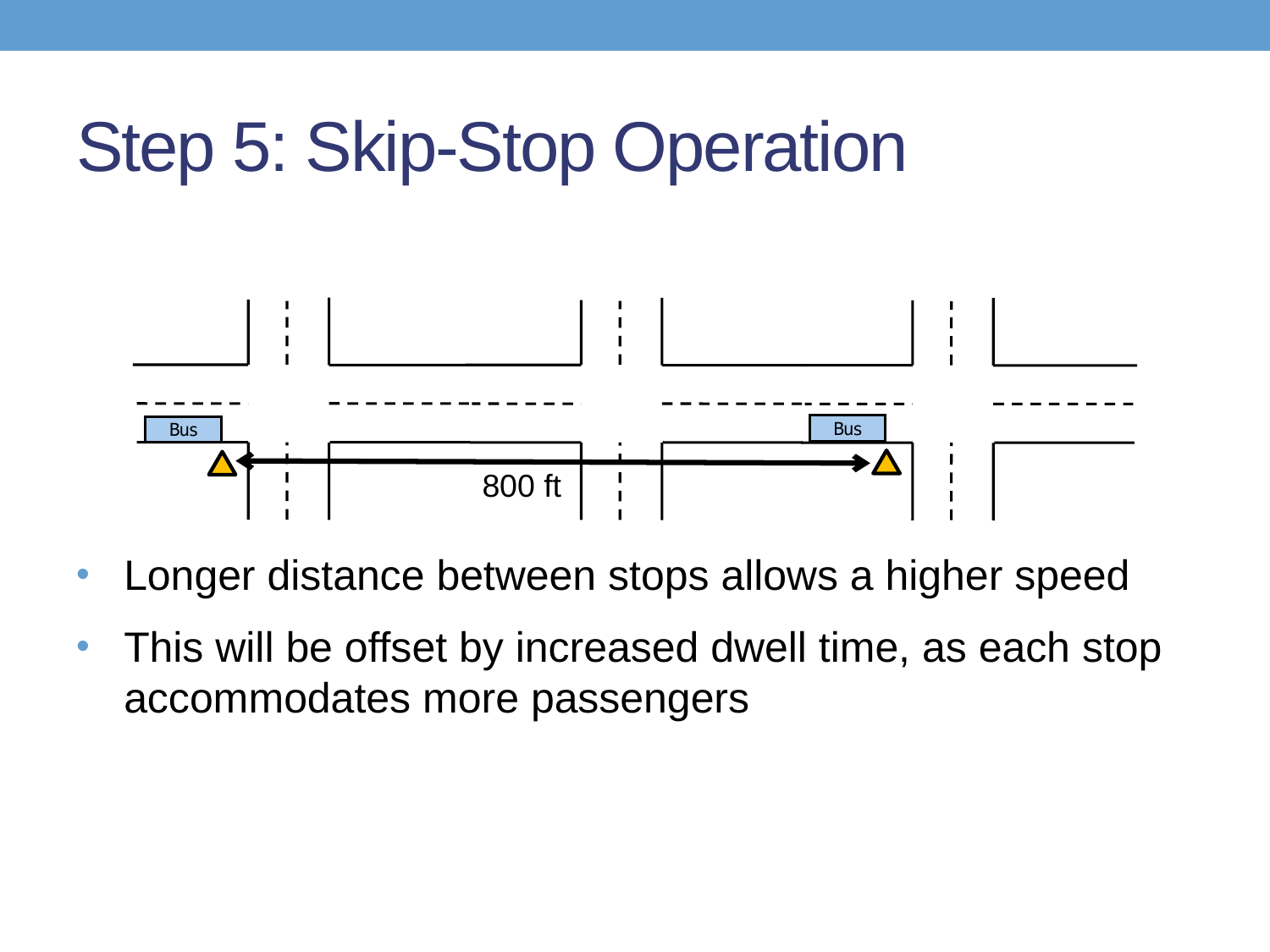

# Step 5: Skip-Stop Operation

Longer distance between stops allows a higher speed
This will be offset by increased dwell time, as each stop accommodates more passengers

Bus
Bus

800 ft